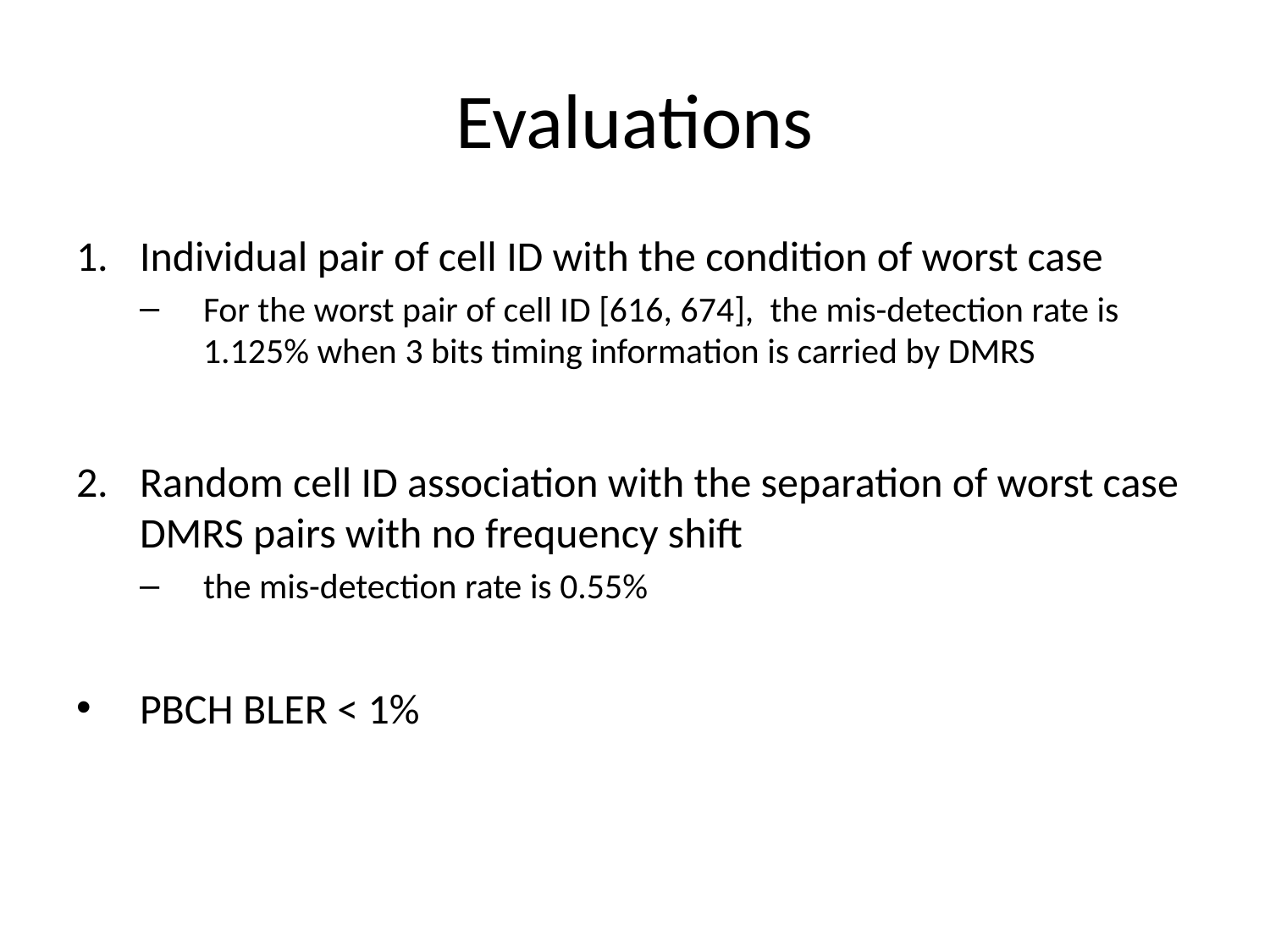

# Evaluations
Individual pair of cell ID with the condition of worst case
For the worst pair of cell ID [616, 674],  the mis-detection rate is 1.125% when 3 bits timing information is carried by DMRS

Random cell ID association with the separation of worst case DMRS pairs with no frequency shift
the mis-detection rate is 0.55%

PBCH BLER < 1%